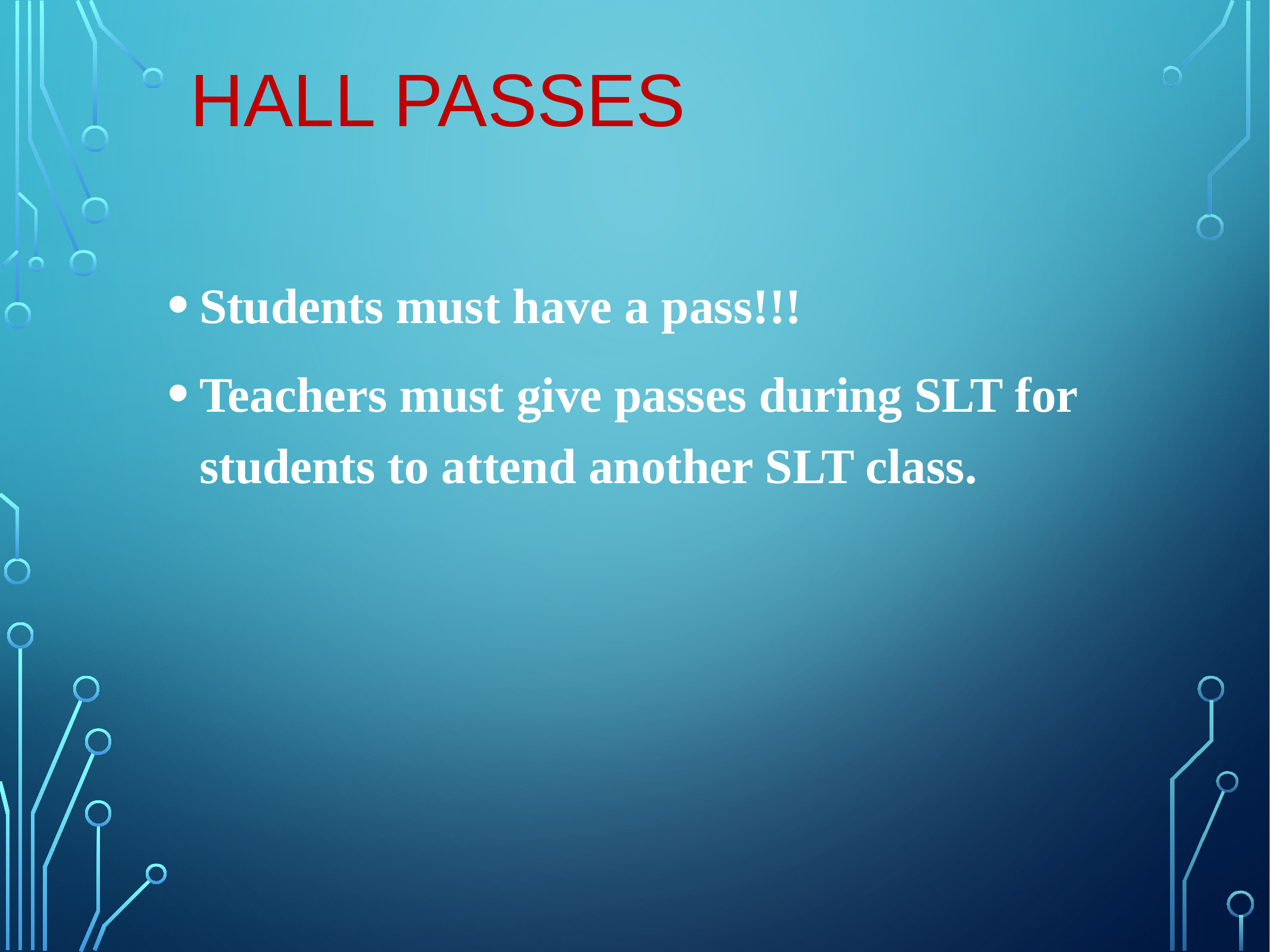

# Hall Passes

Students must have a pass!!!
Teachers must give passes during SLT for students to attend another SLT class.